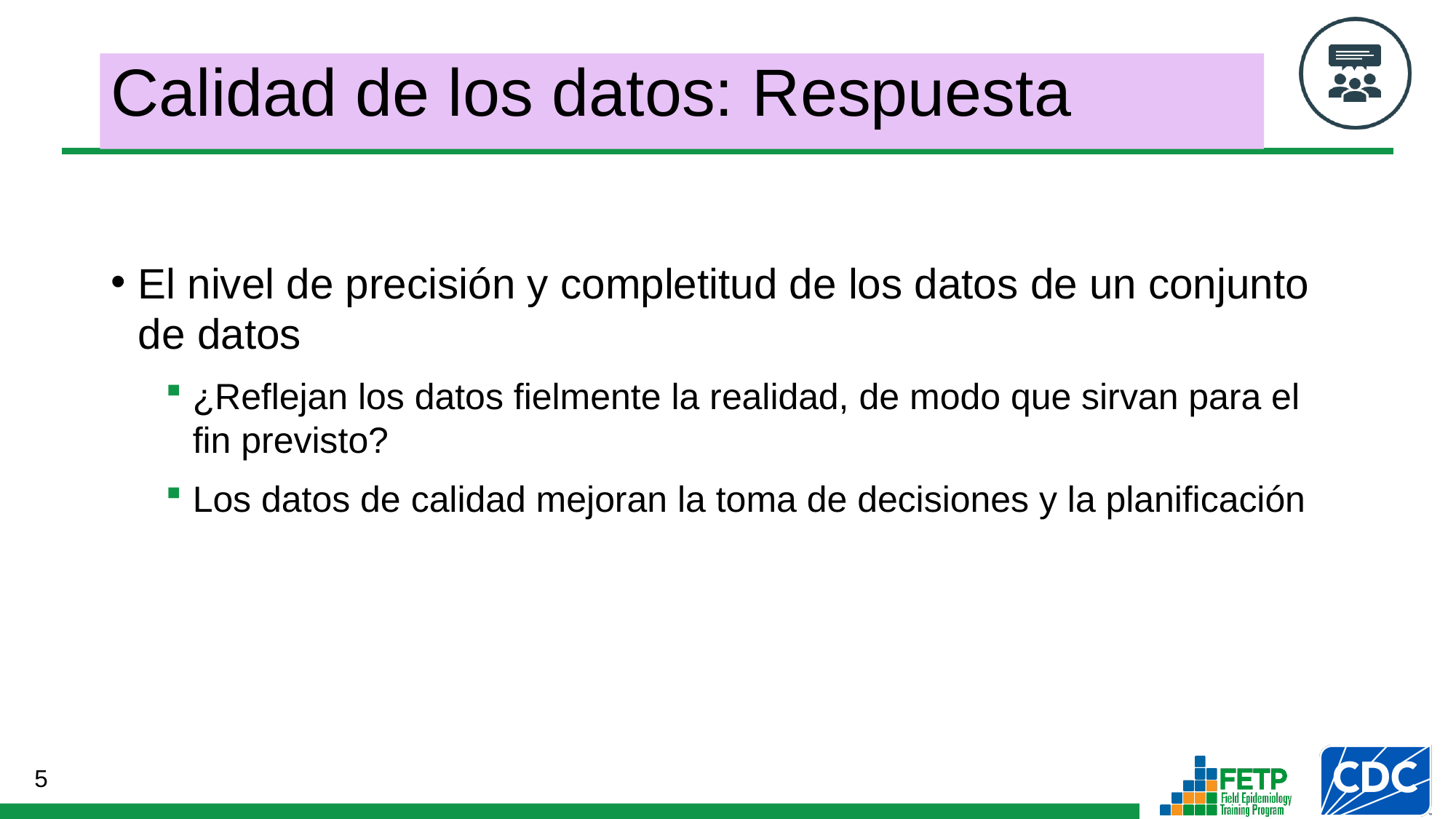

# Calidad de los datos: Respuesta
El nivel de precisión y completitud de los datos de un conjunto de datos
¿Reflejan los datos fielmente la realidad, de modo que sirvan para el fin previsto?
Los datos de calidad mejoran la toma de decisiones y la planificación